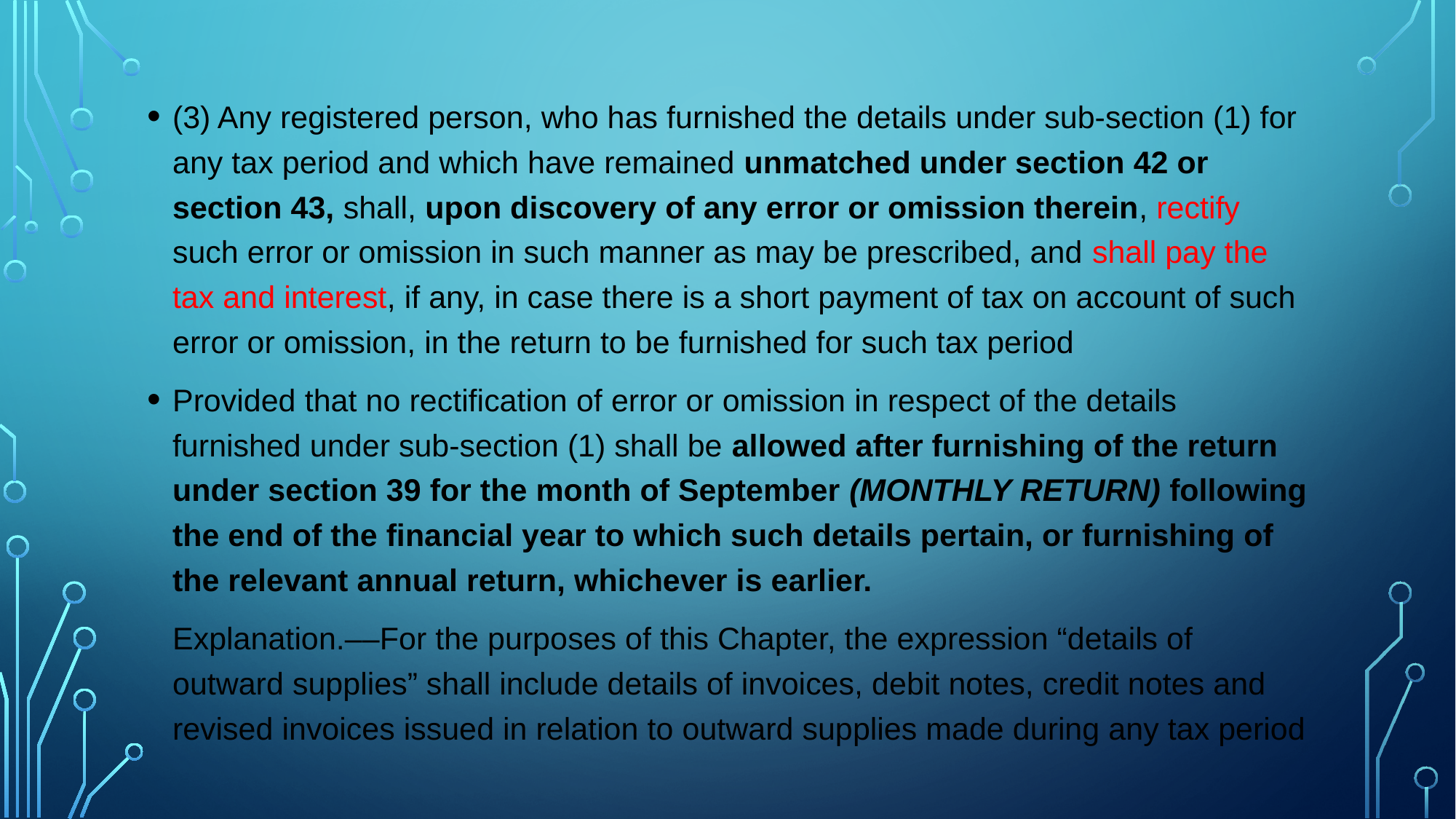

(3) Any registered person, who has furnished the details under sub-section (1) for any tax period and which have remained unmatched under section 42 or section 43, shall, upon discovery of any error or omission therein, rectify such error or omission in such manner as may be prescribed, and shall pay the tax and interest, if any, in case there is a short payment of tax on account of such error or omission, in the return to be furnished for such tax period
Provided that no rectification of error or omission in respect of the details furnished under sub-section (1) shall be allowed after furnishing of the return under section 39 for the month of September (MONTHLY RETURN) following the end of the financial year to which such details pertain, or furnishing of the relevant annual return, whichever is earlier.
	Explanation.––For the purposes of this Chapter, the expression “details of outward supplies” shall include details of invoices, debit notes, credit notes and revised invoices issued in relation to outward supplies made during any tax period